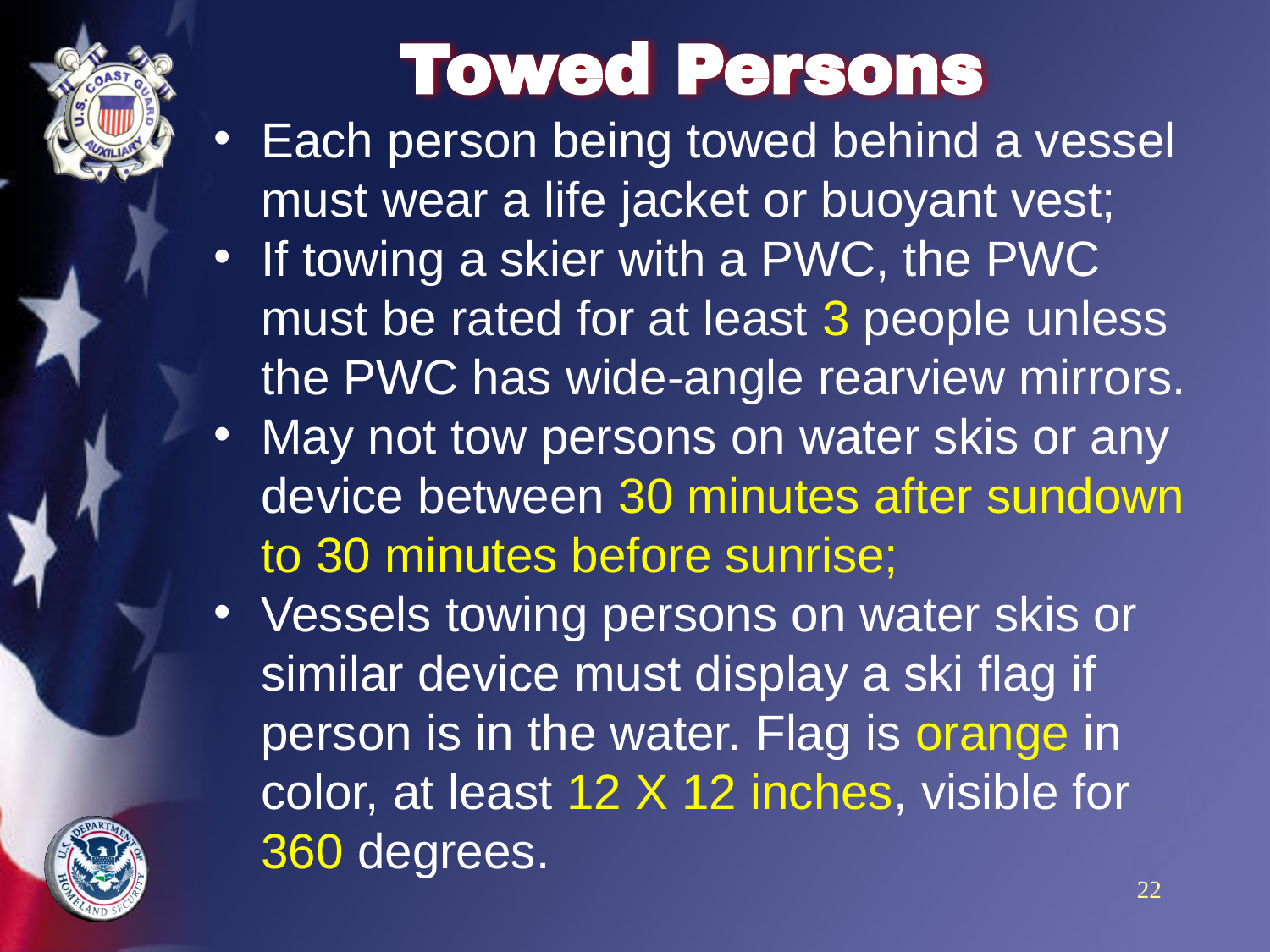

# Towed Persons
Each person being towed behind a vessel must wear a life jacket or buoyant vest;
If towing a skier with a PWC, the PWC must be rated for at least 3 people unless the PWC has wide-angle rearview mirrors.
May not tow persons on water skis or any device between 30 minutes after sundown to 30 minutes before sunrise;
Vessels towing persons on water skis or similar device must display a ski flag if person is in the water. Flag is orange in color, at least 12 X 12 inches, visible for 360 degrees.
22